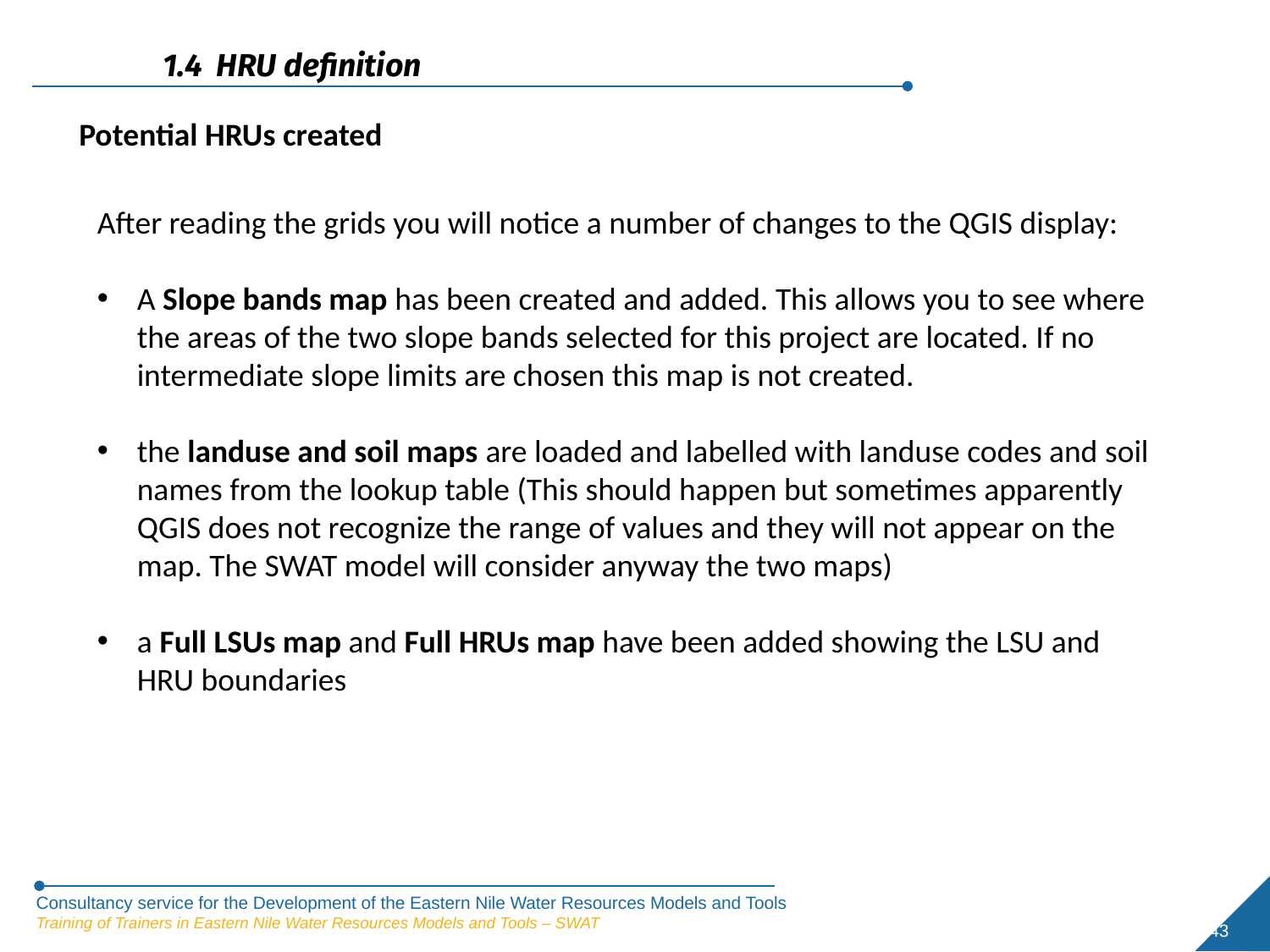

1.4  HRU definition
Potential HRUs created
After reading the grids you will notice a number of changes to the QGIS display:

A Slope bands map has been created and added. This allows you to see where the areas of the two slope bands selected for this project are located. If no intermediate slope limits are chosen this map is not created.

the landuse and soil maps are loaded and labelled with landuse codes and soil names from the lookup table (This should happen but sometimes apparently QGIS does not recognize the range of values and they will not appear on the map. The SWAT model will consider anyway the two maps)

a Full LSUs map and Full HRUs map have been added showing the LSU and HRU boundaries